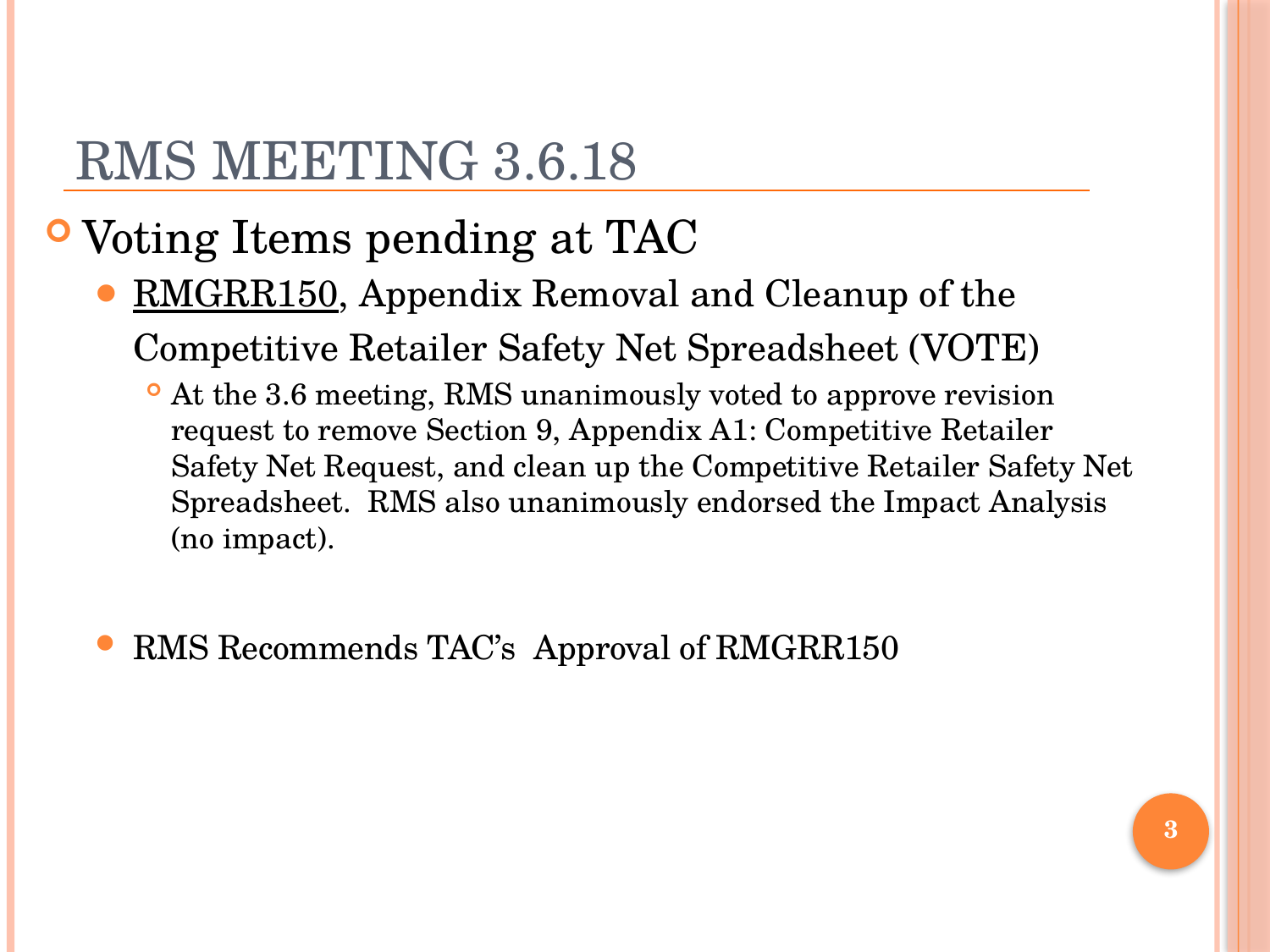

# RMS Meeting 3.6.18
Voting Items pending at TAC
RMGRR150, Appendix Removal and Cleanup of the Competitive Retailer Safety Net Spreadsheet (VOTE)
At the 3.6 meeting, RMS unanimously voted to approve revision request to remove Section 9, Appendix A1: Competitive Retailer Safety Net Request, and clean up the Competitive Retailer Safety Net Spreadsheet.  RMS also unanimously endorsed the Impact Analysis (no impact).

RMS Recommends TAC’s  Approval of RMGRR150

3